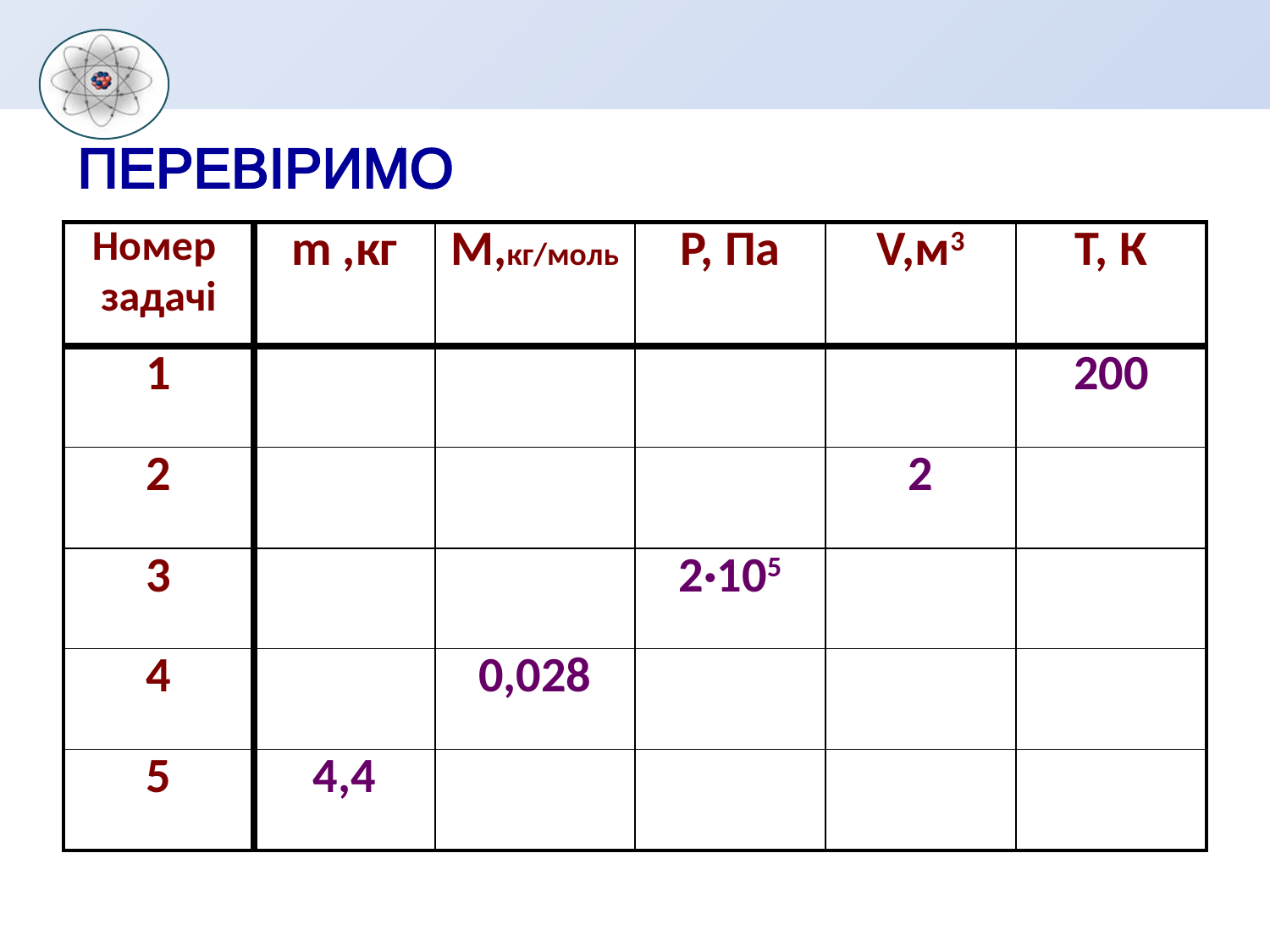

Перевіримо
| Номер задачі | m ,кг | М,кг/моль | P, Па | V,м3 | Т, К |
| --- | --- | --- | --- | --- | --- |
| 1 |  |  |  |  | 200 |
| 2 |  |  |  | 2 |  |
| 3 |  |  | 2·105 |  |  |
| 4 |  | 0,028 |  |  |  |
| 5 | 4,4 |  |  |  |  |